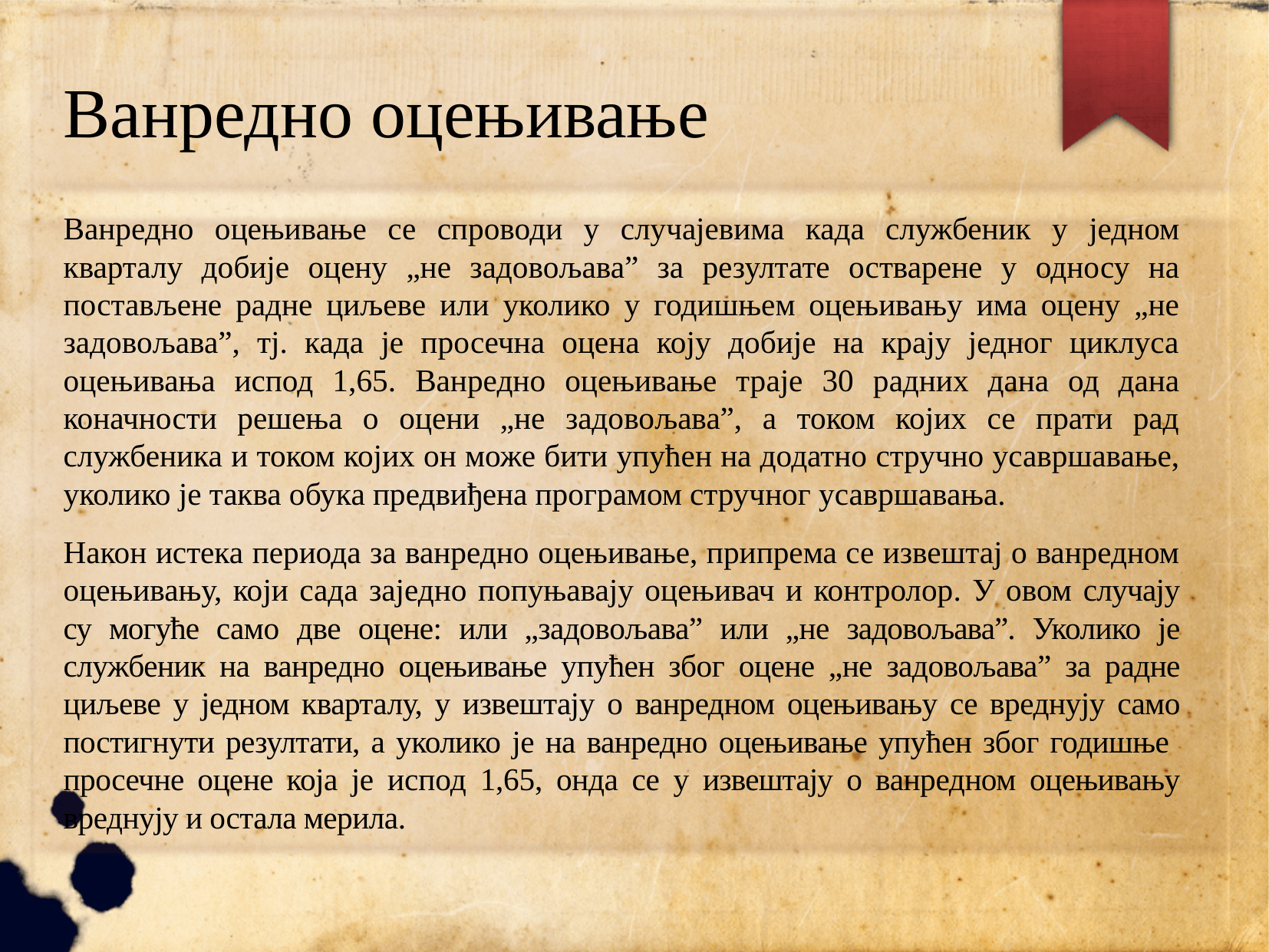

# Ванредно оцењивање
Ванредно оцењивање се спроводи у случајевима када службеник у једном кварталу добије оцену „не задовољава” за резултате остварене у односу на постављене радне циљеве или уколико у годишњем оцењивању има оцену „не задовољава”, тј. када је просечна оцена коју добије на крају једног циклуса оцењивања испод 1,65. Ванредно оцењивање траје 30 радних дана од дана коначности решења о оцени „не задовољава”, а током којих се прати рад службеника и током којих он може бити упућен на додатно стручно усавршавање, уколико је таква обука предвиђена програмом стручног усавршавања.
Након истека периода за ванредно оцењивање, припрема се извештај о ванредном оцењивању, који сада заједно попуњавају оцењивач и контролор. У овом случају су могуће само две оцене: или „задовољава” или „не задовољава”. Уколико је службеник на ванредно оцењивање упућен због оцене „не задовољава” за радне циљеве у једном кварталу, у извештају о ванредном оцењивању се вреднују само постигнути резултати, а уколико је на ванредно оцењивање упућен због годишње  просечне оцене која је испод 1,65, онда се у извештају о ванредном оцењивању вреднују и остала мерила.